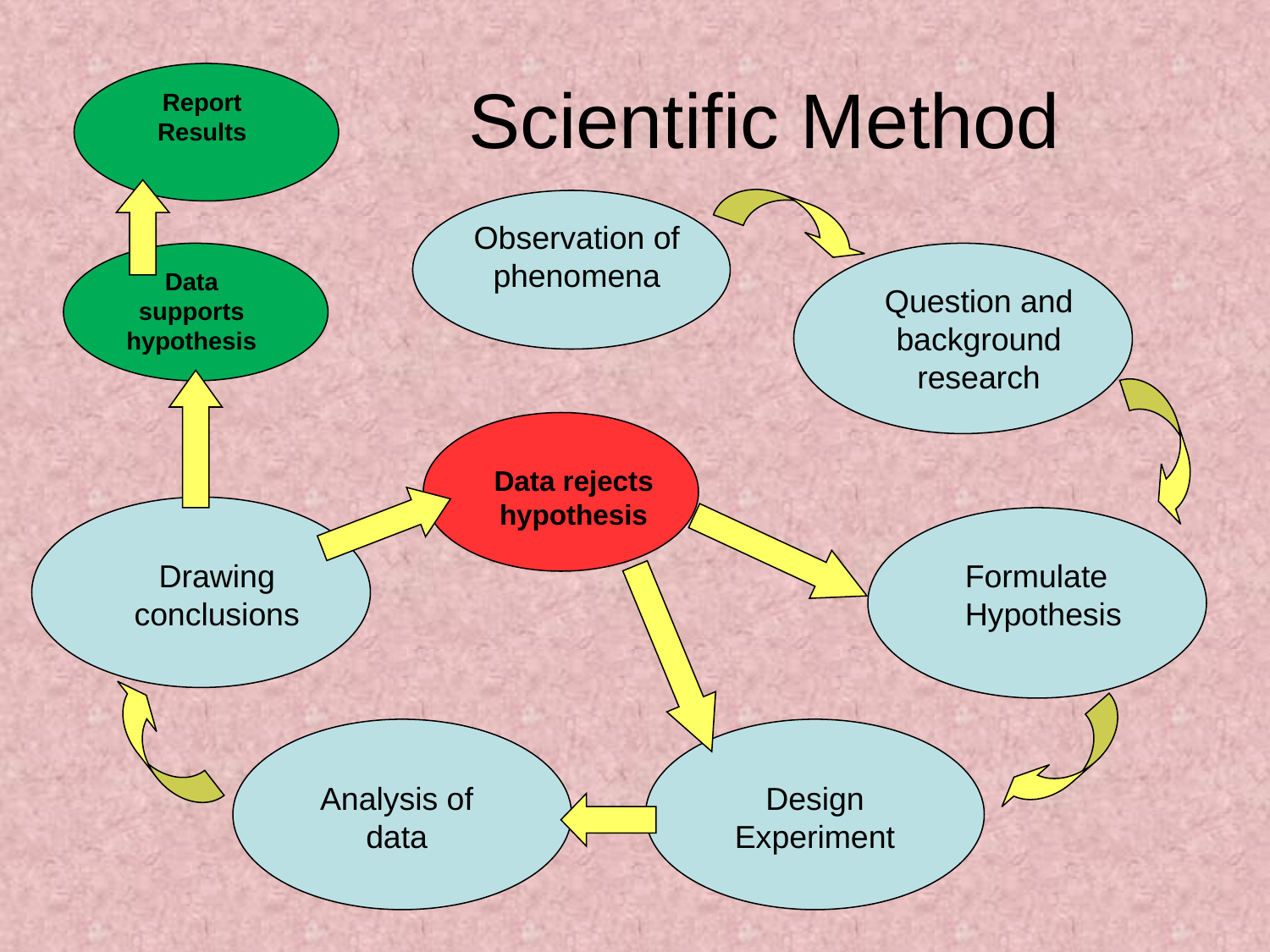

# Scientific Method

Report Results

Observation of phenomena

Data supports hypothesis

Question and background research

Data rejects hypothesis

Drawing conclusions

Formulate Hypothesis

Analysis of data

Design Experiment